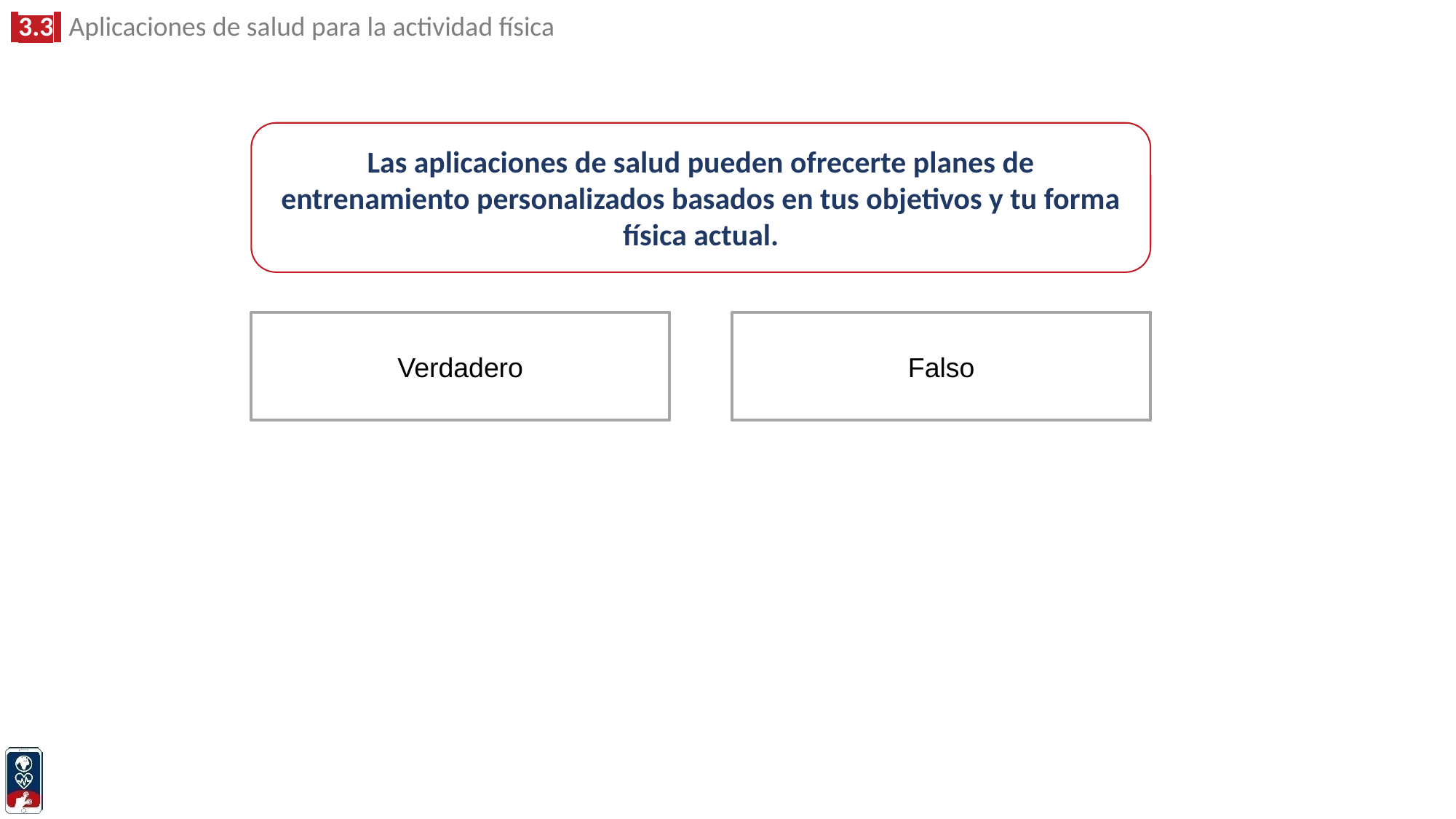

Las aplicaciones de salud pueden ofrecerte planes de entrenamiento personalizados basados en tus objetivos y tu forma física actual.
Verdadero
Falso